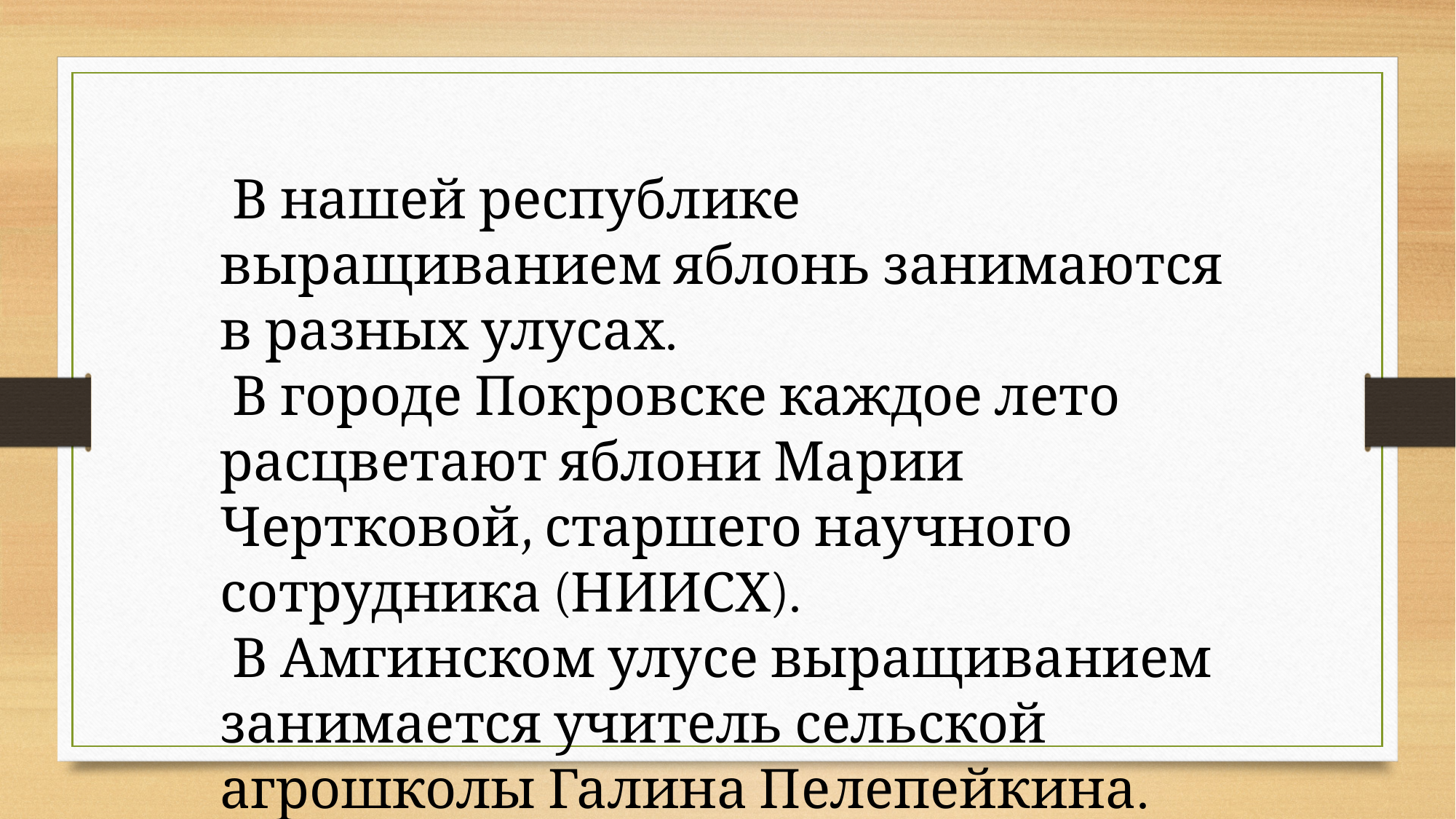

В нашей республике выращиванием яблонь занимаются в разных улусах.
 В городе Покровске каждое лето расцветают яблони Марии Чертковой, старшего научного сотрудника (НИИСХ).
 В Амгинском улусе выращиванием занимается учитель сельской агрошколы Галина Пелепейкина.